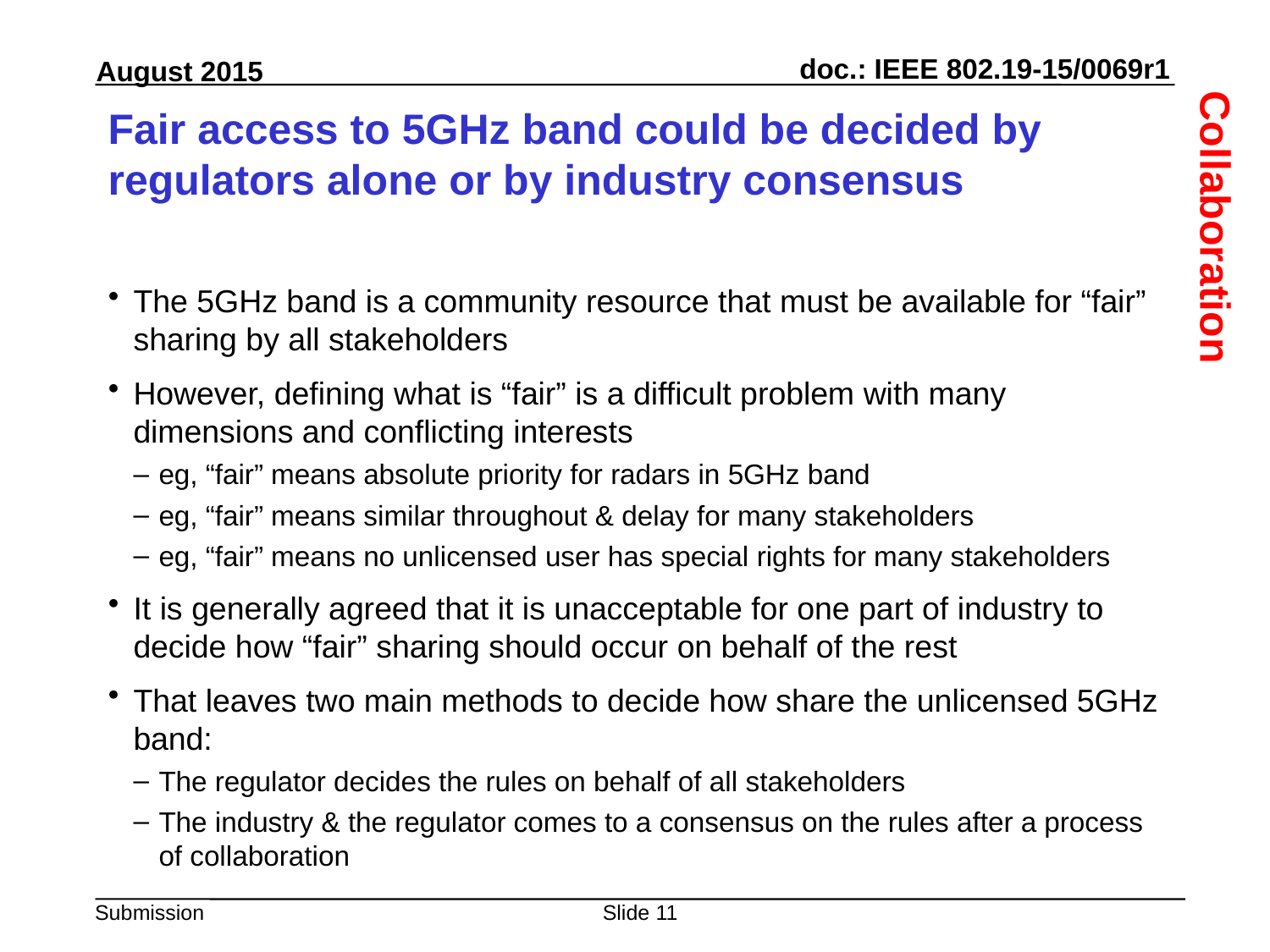

# Fair access to 5GHz band could be decided by regulators alone or by industry consensus
Collaboration
The 5GHz band is a community resource that must be available for “fair” sharing by all stakeholders
However, defining what is “fair” is a difficult problem with many dimensions and conflicting interests
eg, “fair” means absolute priority for radars in 5GHz band
eg, “fair” means similar throughout & delay for many stakeholders
eg, “fair” means no unlicensed user has special rights for many stakeholders
It is generally agreed that it is unacceptable for one part of industry to decide how “fair” sharing should occur on behalf of the rest
That leaves two main methods to decide how share the unlicensed 5GHz band:
The regulator decides the rules on behalf of all stakeholders
The industry & the regulator comes to a consensus on the rules after a process of collaboration
Slide 11